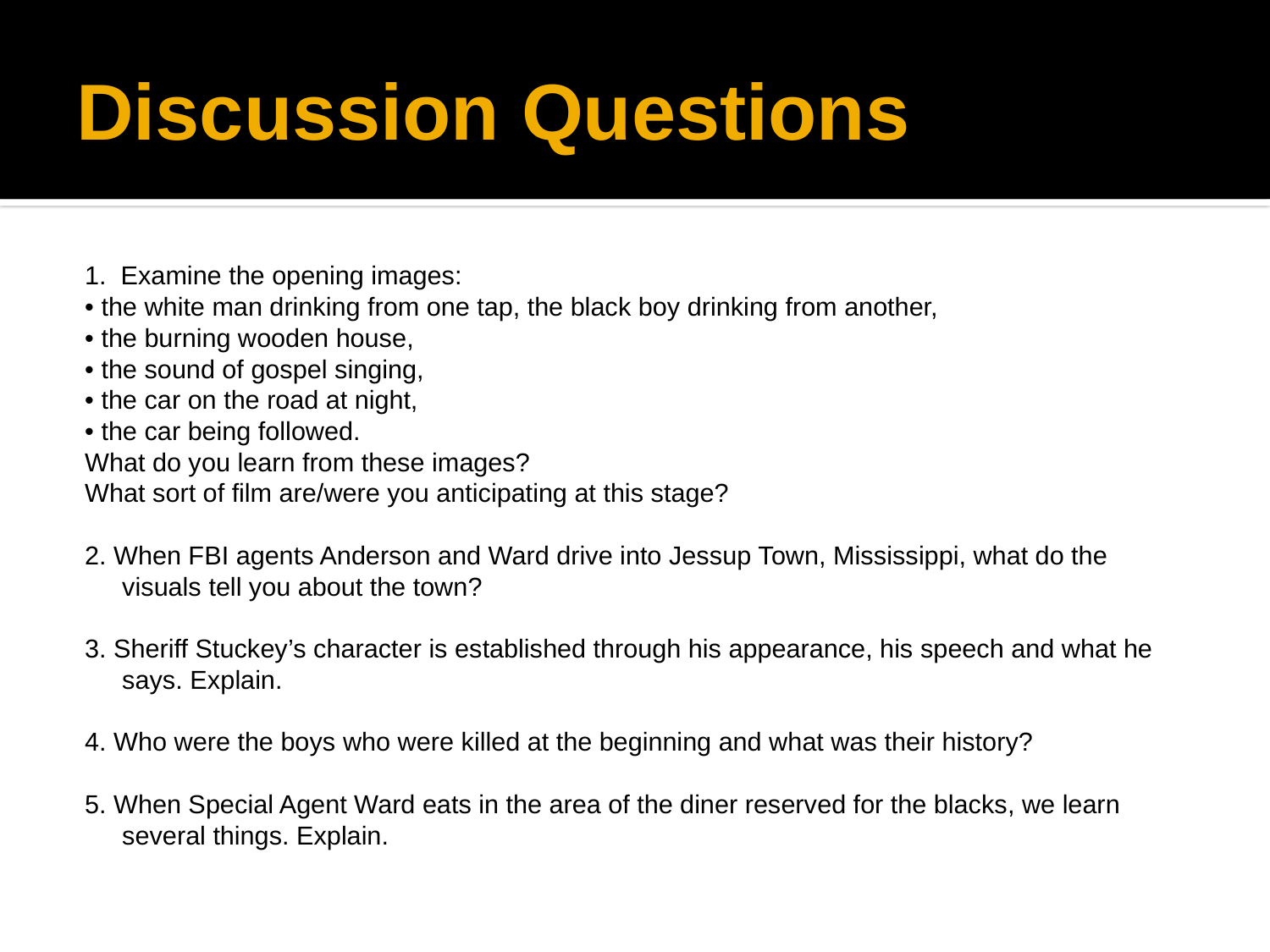

# Discussion Questions
1.  Examine the opening images:
• the white man drinking from one tap, the black boy drinking from another,
• the burning wooden house,
• the sound of gospel singing,
• the car on the road at night,
• the car being followed.
What do you learn from these images?
What sort of film are/were you anticipating at this stage?

2. When FBI agents Anderson and Ward drive into Jessup Town, Mississippi, what do the visuals tell you about the town?

3. Sheriff Stuckey’s character is established through his appearance, his speech and what he says. Explain.

4. Who were the boys who were killed at the beginning and what was their history?

5. When Special Agent Ward eats in the area of the diner reserved for the blacks, we learn several things. Explain.